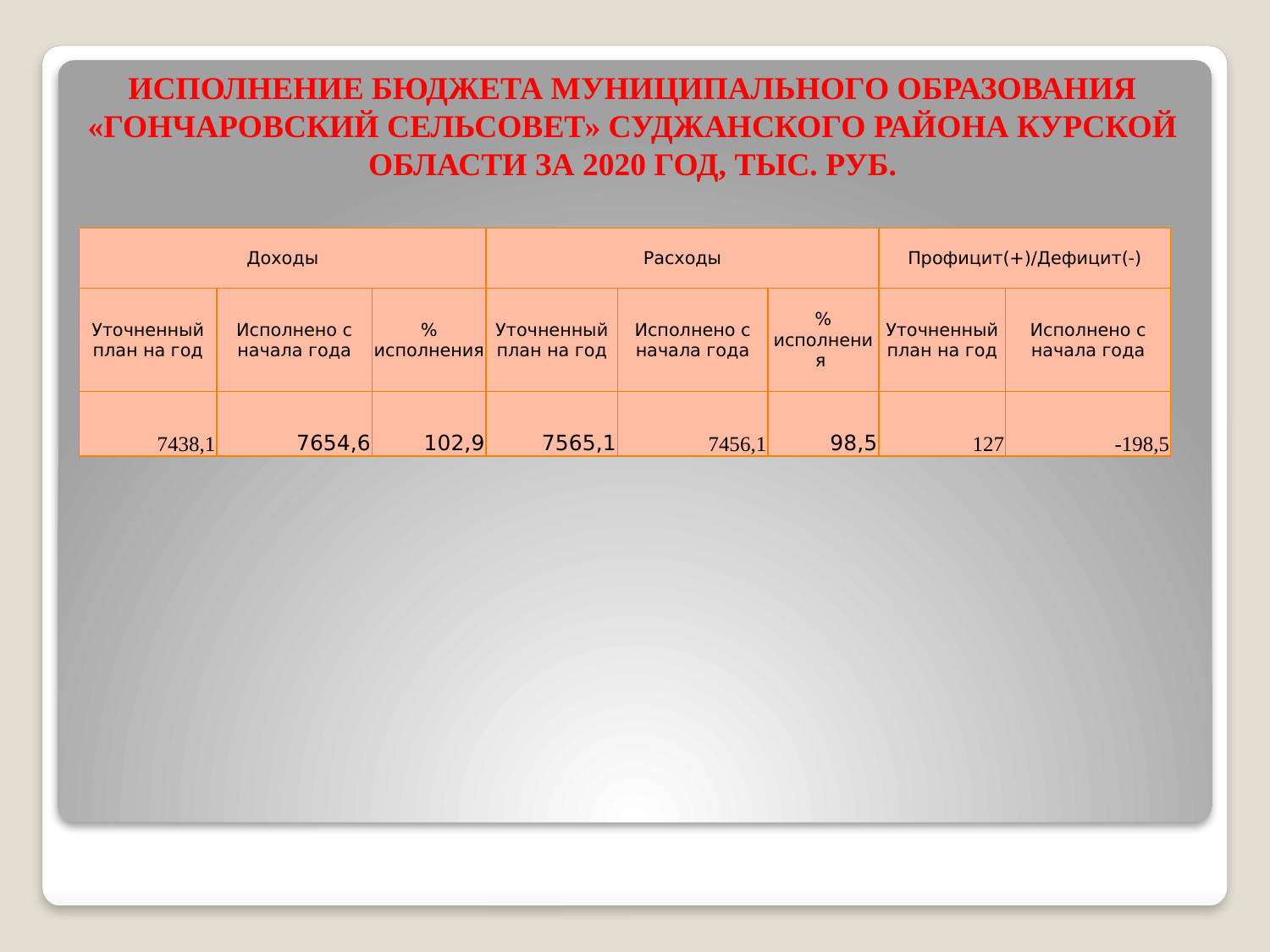

# Исполнение бюджета муниципального образования «Гончаровский сельсовет» Суджанского района Курской области за 2020 год, тыс. руб.
| Доходы |  |  | Расходы |  |  | Профицит(+)/Дефицит(-) |  |
| --- | --- | --- | --- | --- | --- | --- | --- |
| Уточненный план на год | Исполнено с начала года | % исполнения | Уточненный план на год | Исполнено с начала года | % исполнения | Уточненный план на год | Исполнено с начала года |
| 7438,1 | 7654,6 | 102,9 | 7565,1 | 7456,1 | 98,5 | 127 | -198,5 |